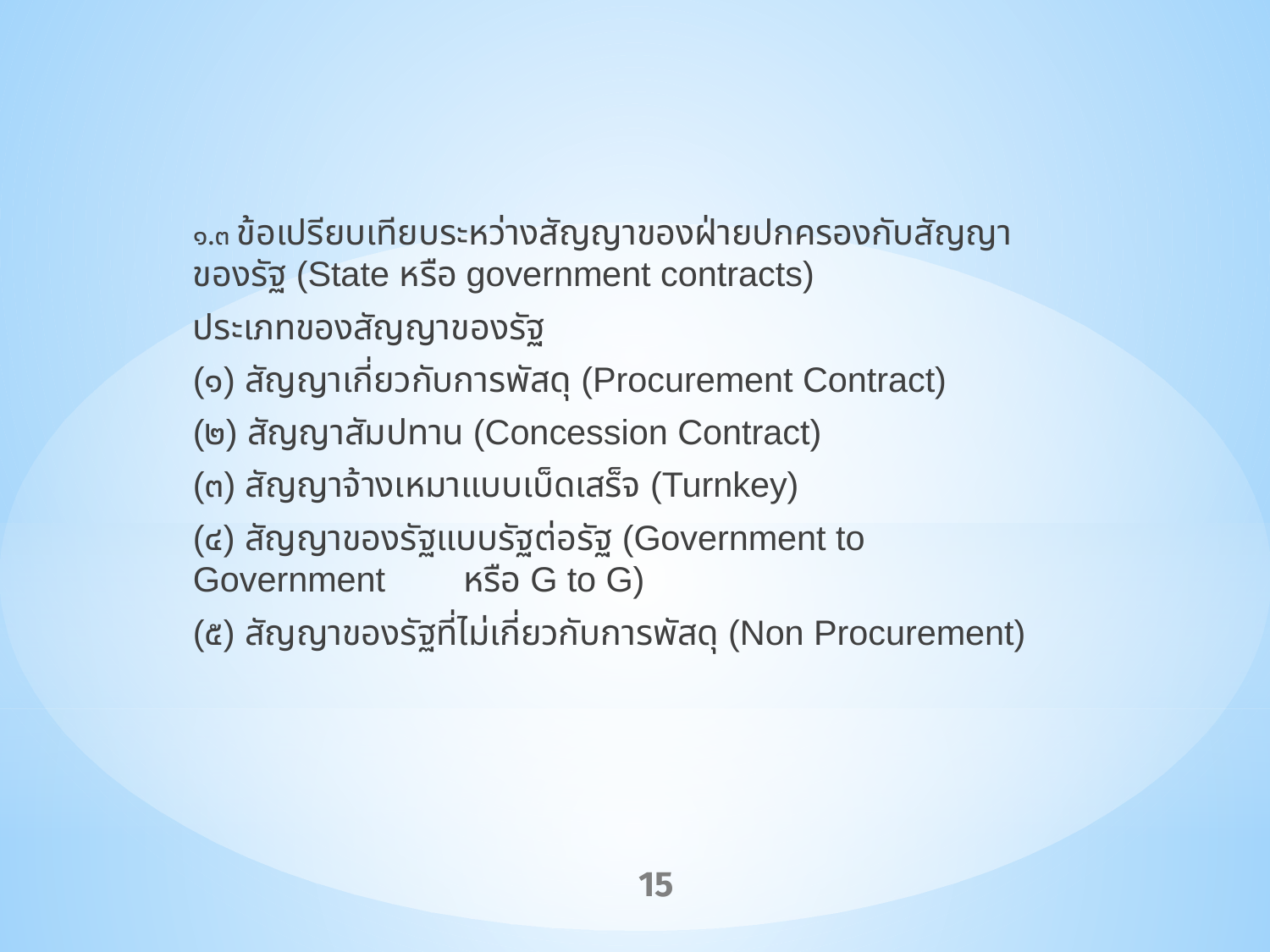

๑.๓ ข้อเปรียบเทียบระหว่างสัญญาของฝ่ายปกครองกับสัญญาของรัฐ (State หรือ government contracts)
	ประเภทของสัญญาของรัฐ
	(๑) สัญญาเกี่ยวกับการพัสดุ (Procurement Contract)
	(๒) สัญญาสัมปทาน (Concession Contract)
	(๓) สัญญาจ้างเหมาแบบเบ็ดเสร็จ (Turnkey)
	(๔) สัญญาของรัฐแบบรัฐต่อรัฐ (Government to Government 	หรือ G to G)
	(๕) สัญญาของรัฐที่ไม่เกี่ยวกับการพัสดุ (Non Procurement)

15